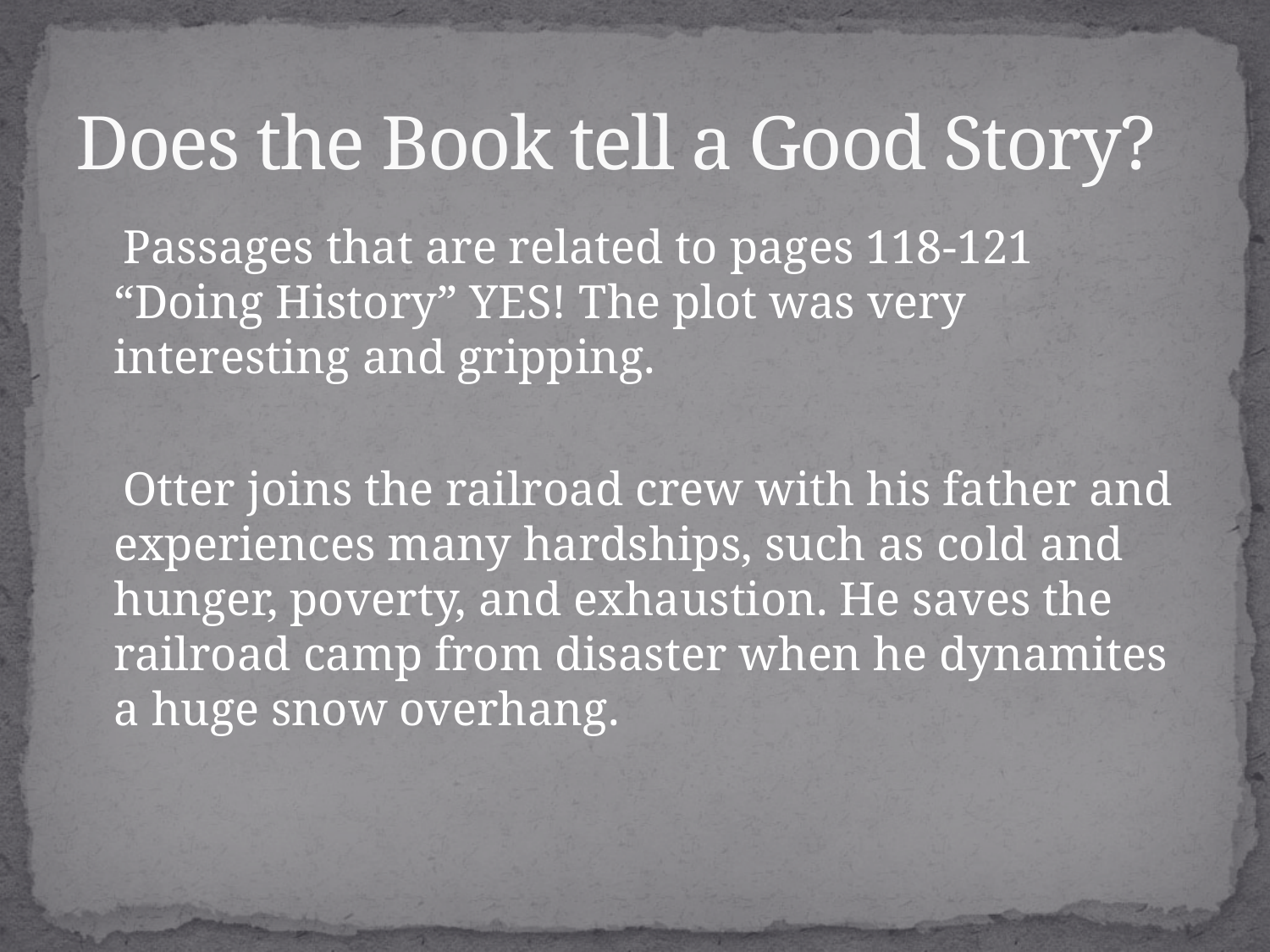

# Does the Book tell a Good Story?
    Passages that are related to pages 118-121 “Doing History” YES! The plot was very interesting and gripping.

    Otter joins the railroad crew with his father and experiences many hardships, such as cold and hunger, poverty, and exhaustion. He saves the railroad camp from disaster when he dynamites a huge snow overhang.